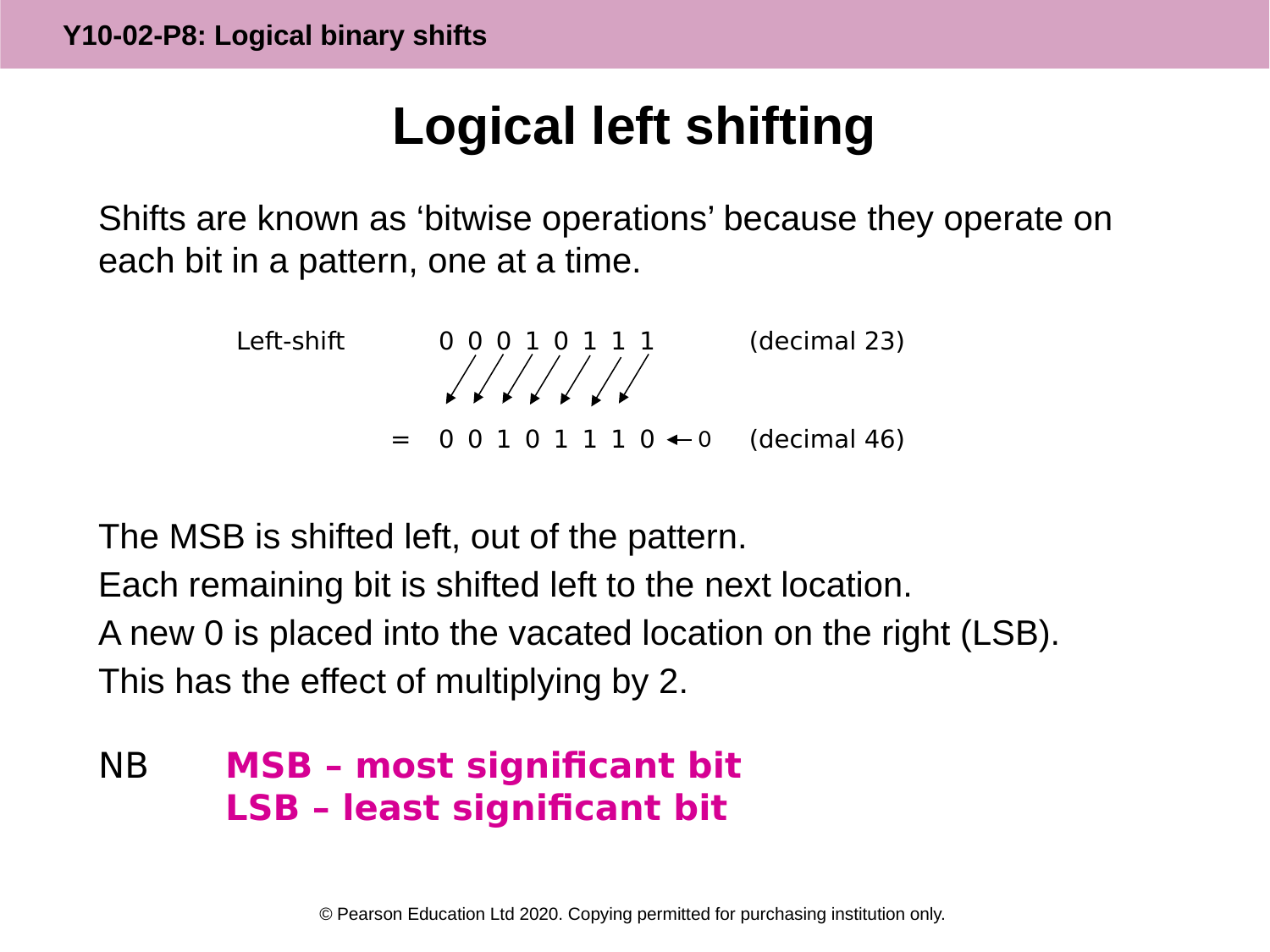

# Logical left shifting
Shifts are known as ‘bitwise operations’ because they operate on each bit in a pattern, one at a time.

| Left-shift |  | 0 | 0 | 0 | 1 | 0 | 1 | 1 | 1 |  | (decimal 23) |  |
| --- | --- | --- | --- | --- | --- | --- | --- | --- | --- | --- | --- | --- |
|  |  |  |  |  |  |  |  |  |  |  |  |  |
|  | = | 0 | 0 | 1 | 0 | 1 | 1 | 1 | 0 | 0 | (decimal 46) |  |
The MSB is shifted left, out of the pattern.
Each remaining bit is shifted left to the next location.
A new 0 is placed into the vacated location on the right (LSB).
This has the effect of multiplying by 2.

NB 	MSB – most significant bit
      	LSB – least significant bit

© Pearson Education Ltd 2020. Copying permitted for purchasing institution only.